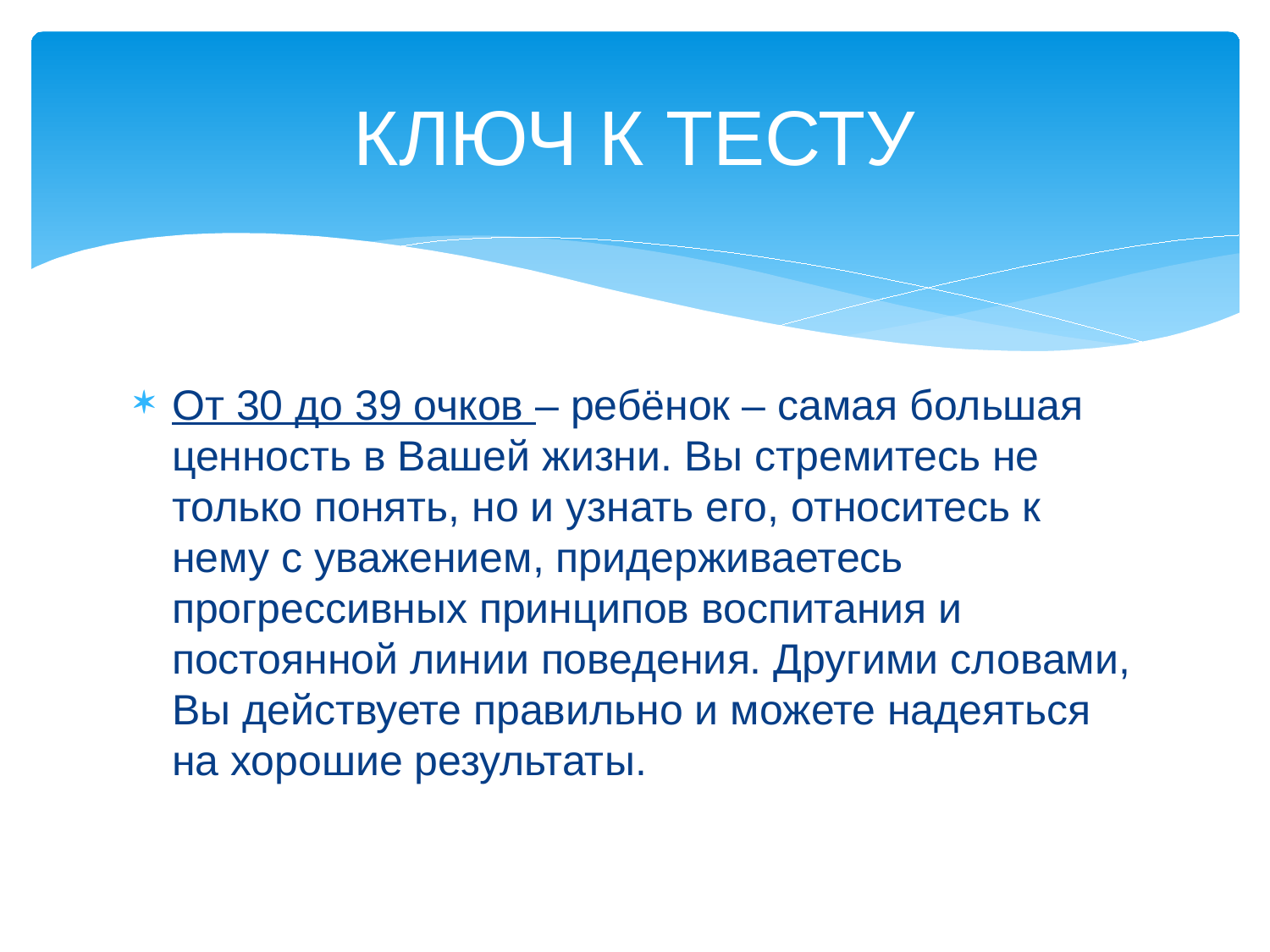

# КЛЮЧ К ТЕСТУ
От 30 до 39 очков – ребёнок – самая большая ценность в Вашей жизни. Вы стремитесь не только понять, но и узнать его, относитесь к нему с уважением, придерживаетесь прогрессивных принципов воспитания и постоянной линии поведения. Другими словами, Вы действуете правильно и можете надеяться на хорошие результаты.